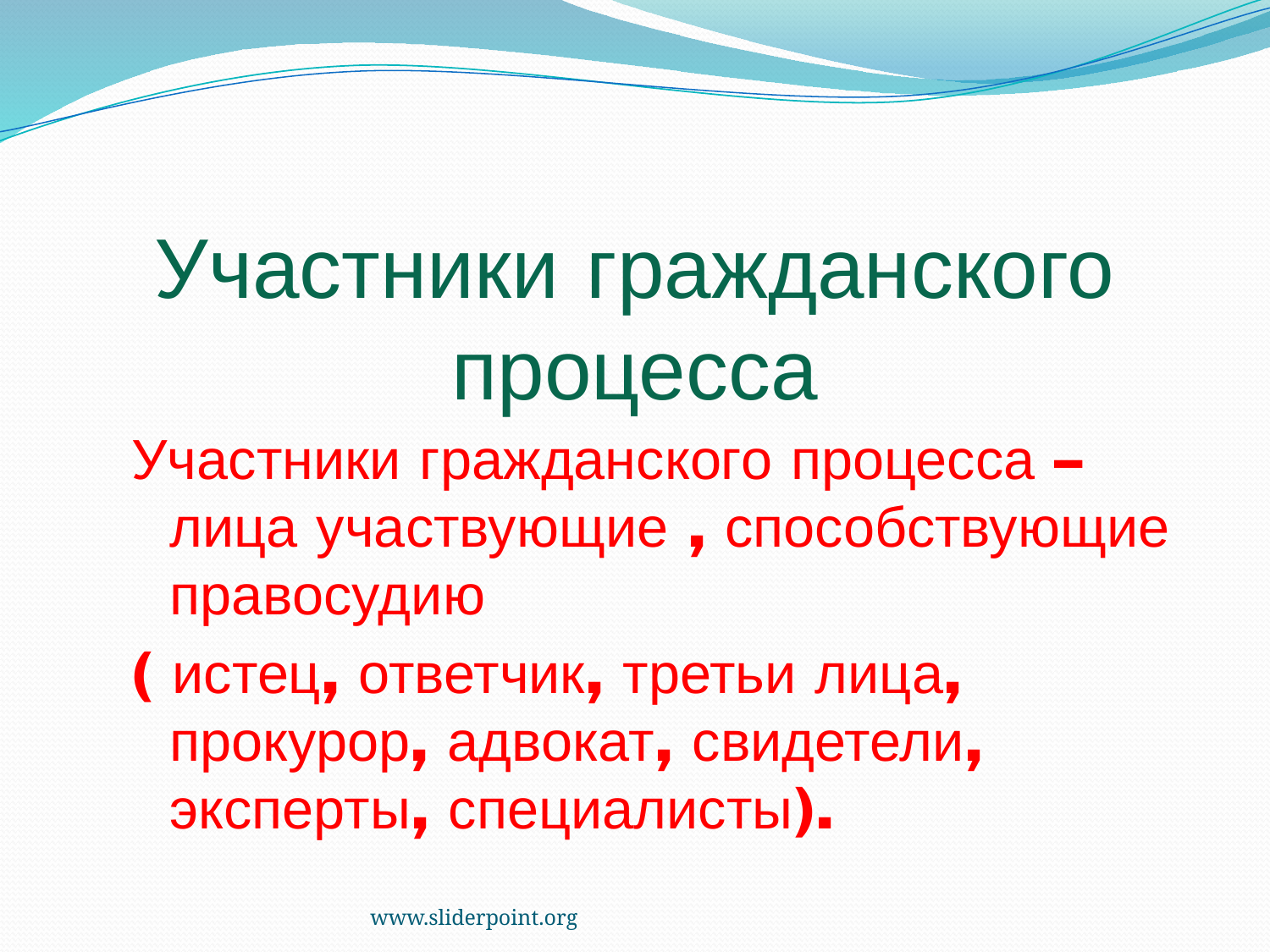

# Участники гражданского процесса
Участники гражданского процесса – лица участвующие , способствующие правосудию
( истец, ответчик, третьи лица, прокурор, адвокат, свидетели, эксперты, специалисты).
www.sliderpoint.org